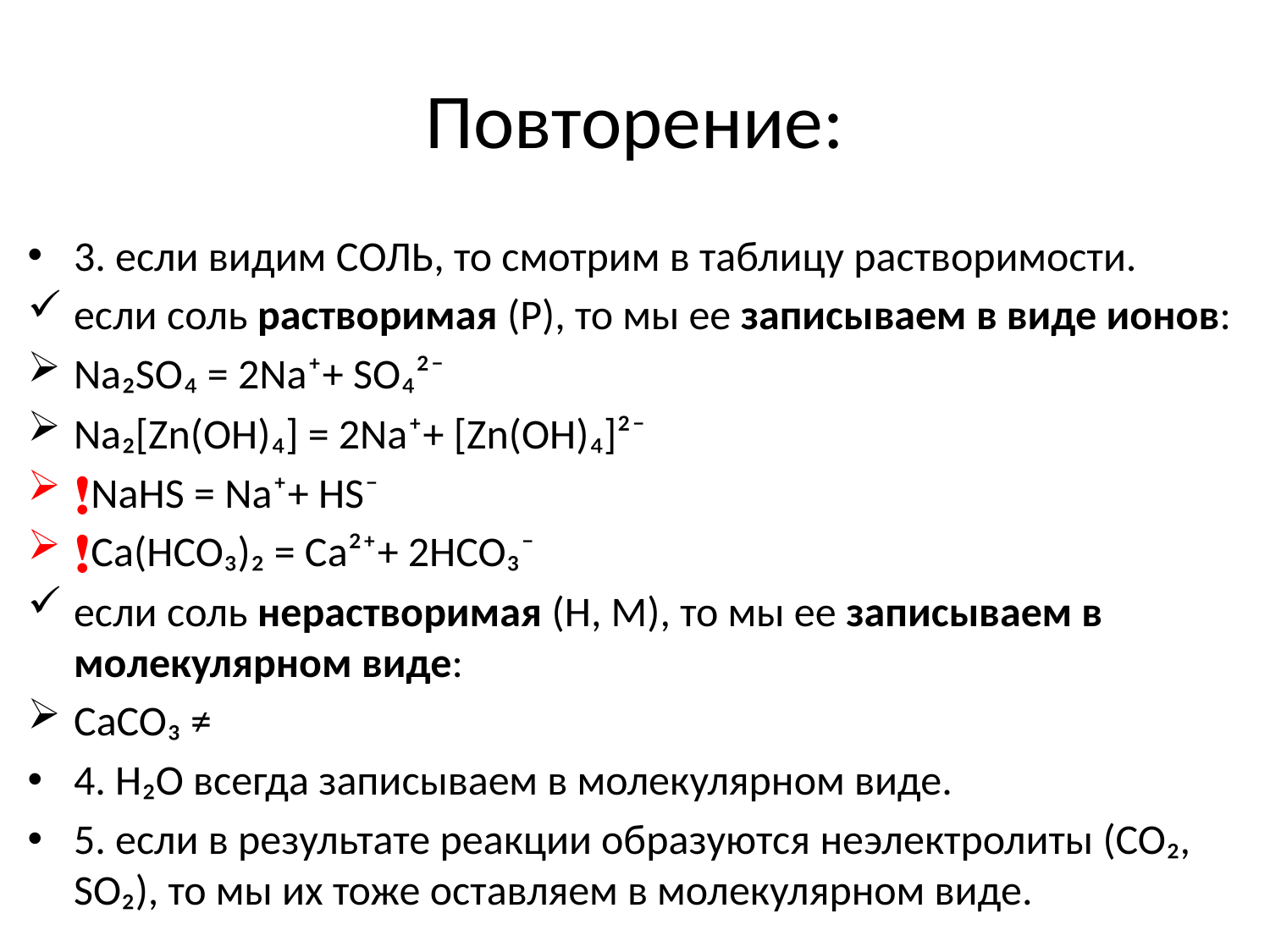

# Повторение:
3. если видим СОЛЬ, то смотрим в таблицу растворимости.
если соль растворимая (Р), то мы ее записываем в виде ионов:
Na₂SO₄ = 2Na⁺+ SO₄²⁻
Na₂[Zn(OH)₄] = 2Na⁺+ [Zn(OH)₄]²⁻
❗️NaHS = Na⁺+ HS⁻
❗️Ca(HCO₃)₂ = Ca²⁺+ 2HCO₃⁻
если соль нерастворимая (Н, М), то мы ее записываем в молекулярном виде:
CaCO₃ ≠
4. H₂O всегда записываем в молекулярном виде.
5. если в результате реакции образуются неэлектролиты (CO₂, SO₂), то мы их тоже оставляем в молекулярном виде.